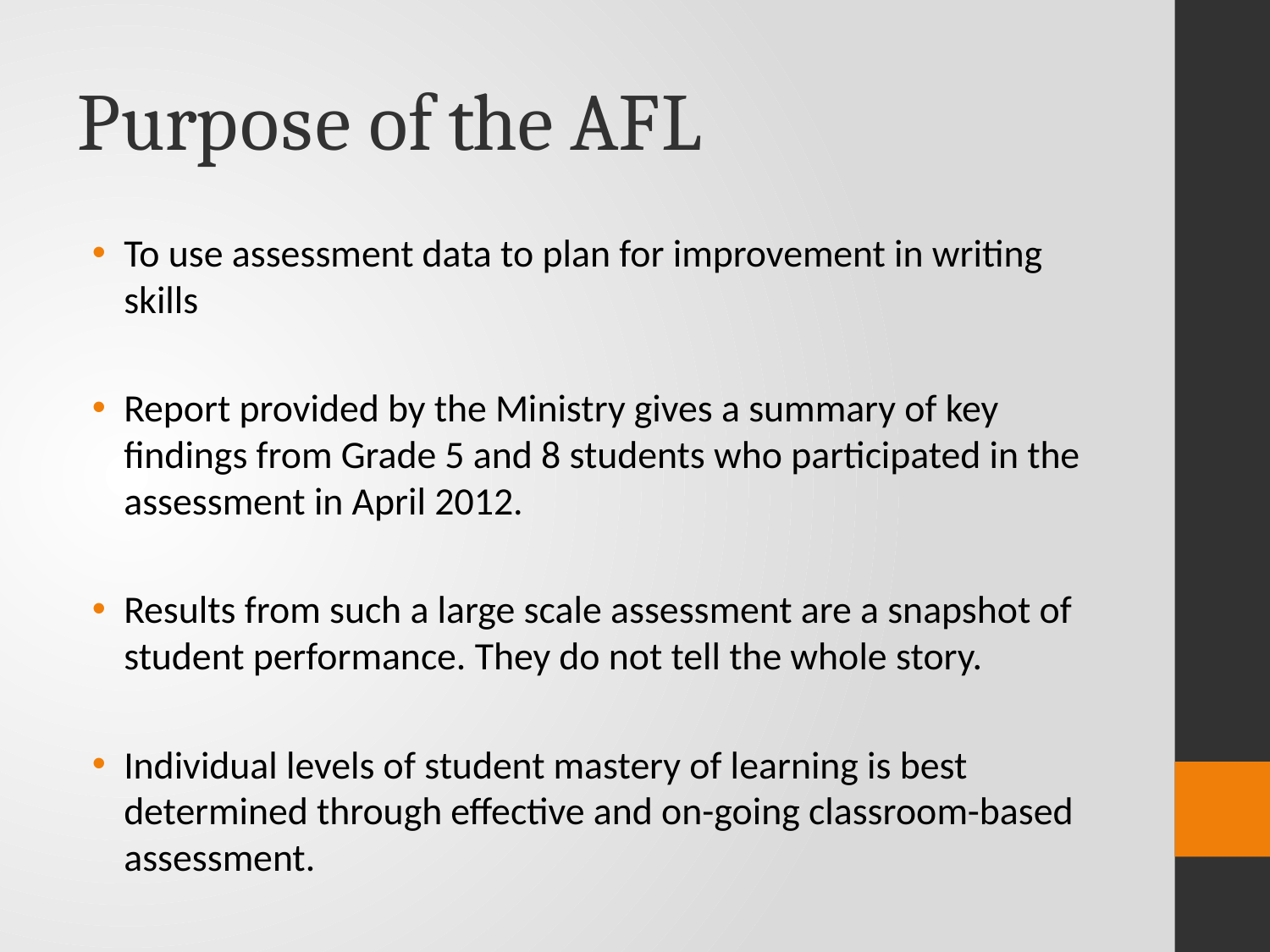

# Purpose of the AFL
To use assessment data to plan for improvement in writing skills

Report provided by the Ministry gives a summary of key findings from Grade 5 and 8 students who participated in the assessment in April 2012.

Results from such a large scale assessment are a snapshot of student performance. They do not tell the whole story.

Individual levels of student mastery of learning is best determined through effective and on-going classroom-based assessment.